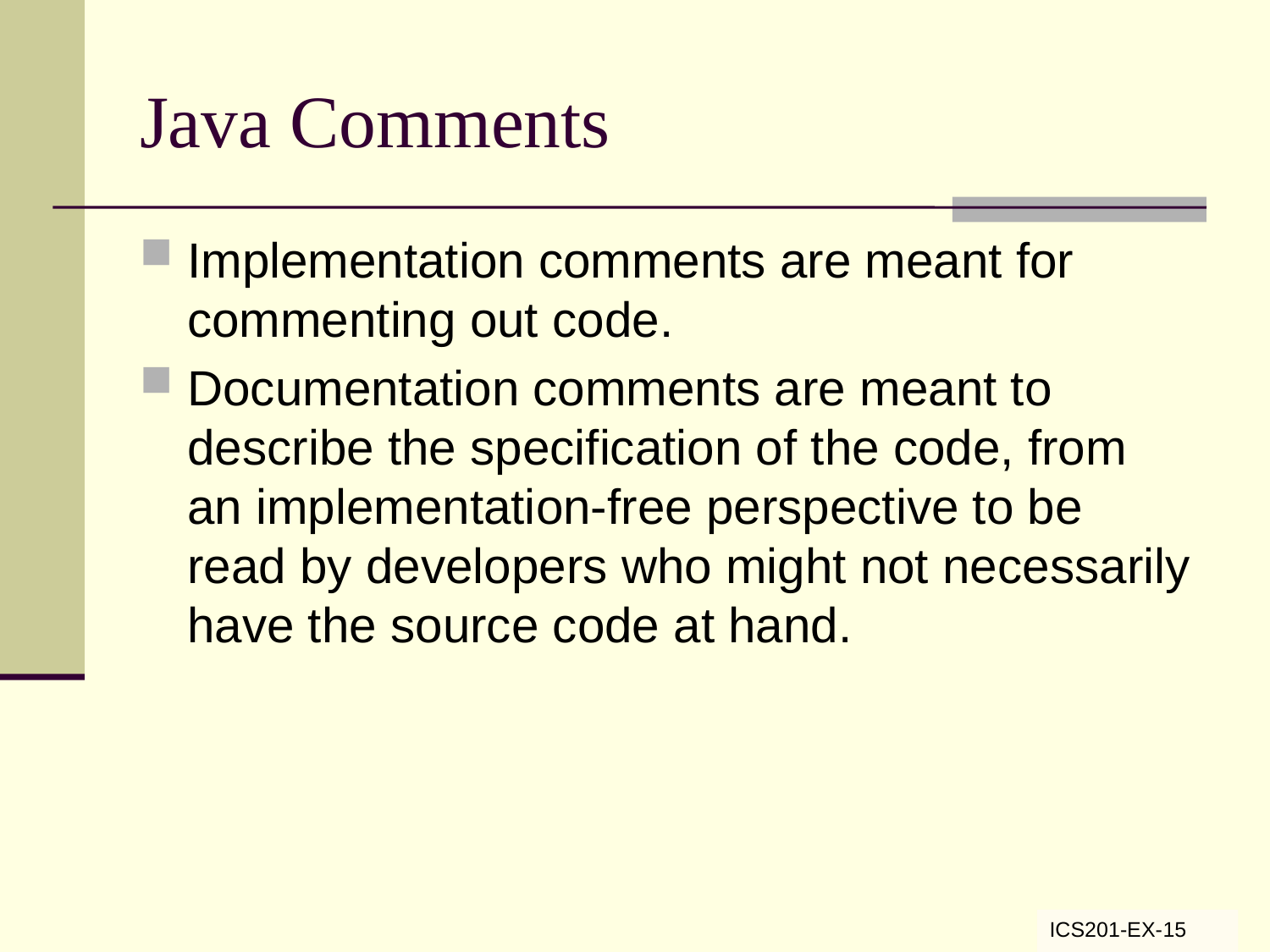

# Java Comments
Implementation comments are meant for commenting out code.
Documentation comments are meant to describe the specification of the code, from an implementation-free perspective to be read by developers who might not necessarily have the source code at hand.